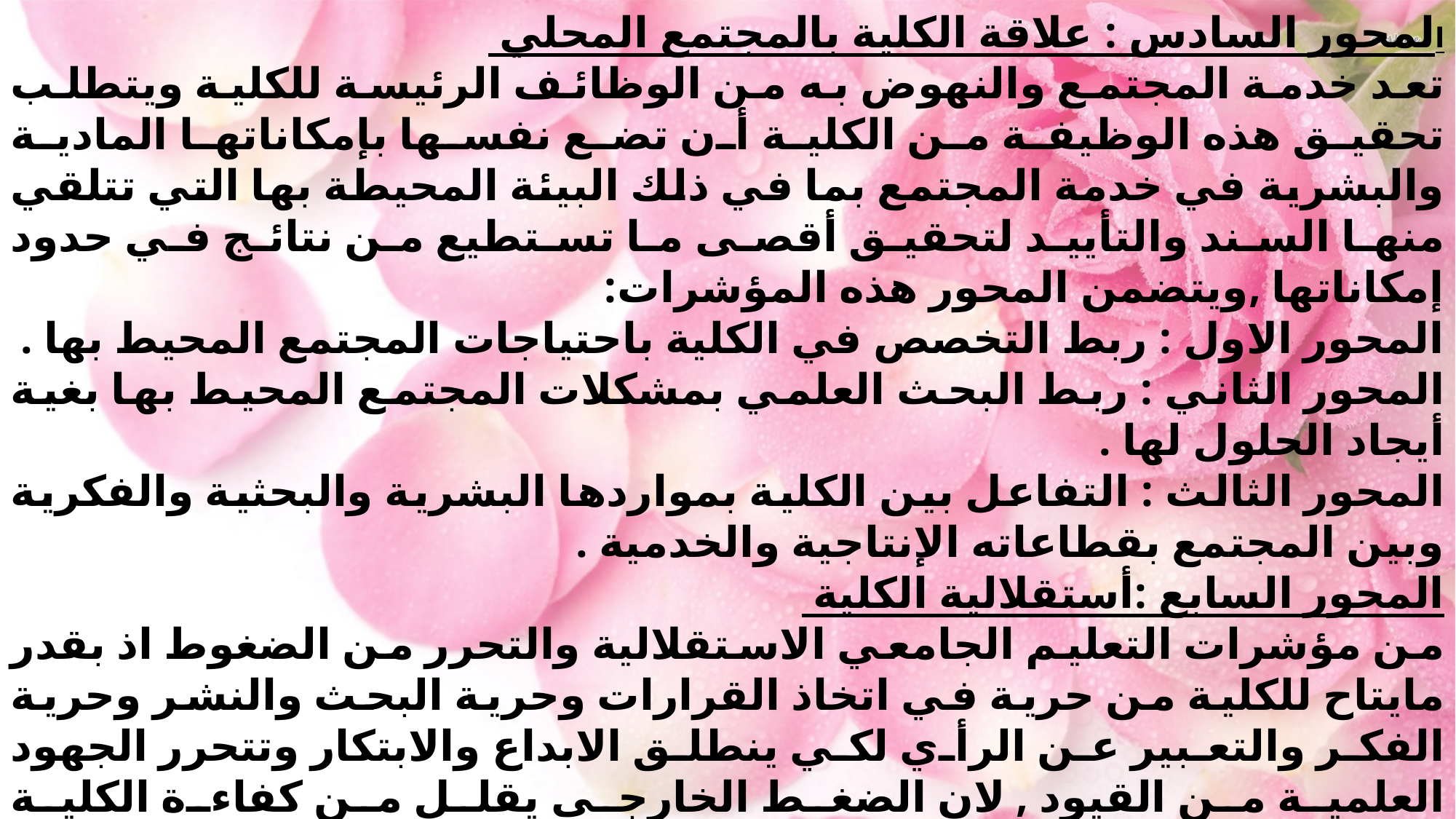

المحور السادس : علاقة الكلية بالمجتمع المحلي
تعد خدمة المجتمع والنهوض به من الوظائف الرئيسة للكلية ويتطلب تحقيق هذه الوظيفة من الكلية أن تضع نفسها بإمكاناتها المادية والبشرية في خدمة المجتمع بما في ذلك البيئة المحيطة بها التي تتلقي منها السند والتأييد لتحقيق أقصى ما تستطيع من نتائج في حدود إمكاناتها ,ويتضمن المحور هذه المؤشرات:
المحور الاول : ربط التخصص في الكلية باحتياجات المجتمع المحيط بها .
المحور الثاني : ربط البحث العلمي بمشكلات المجتمع المحيط بها بغية أيجاد الحلول لها .
المحور الثالث : التفاعل بين الكلية بمواردها البشرية والبحثية والفكرية وبين المجتمع بقطاعاته الإنتاجية والخدمية .
المحور السابع :أستقلالية الكلية
من مؤشرات التعليم الجامعي الاستقلالية والتحرر من الضغوط اذ بقدر مايتاح للكلية من حرية في اتخاذ القرارات وحرية البحث والنشر وحرية الفكر والتعبير عن الرأي لكي ينطلق الابداع والابتكار وتتحرر الجهود العلمية من القيود , لان الضغط الخارجي يقلل من كفاءة الكلية وفعاليتهاالتربوية و ولاسيما الضبط في الجانب الاقتصادي .
ولابد من التوازن بين مقتضيات استقلال الكلية الذي تتطلبه حرية البحث العلمي . وحرية التعبير عن الرأي , وبين مقتضيات الأشراف الحكومي الذي يرتبط بالتمويل وبمراعاة تقاليد المجتمع .